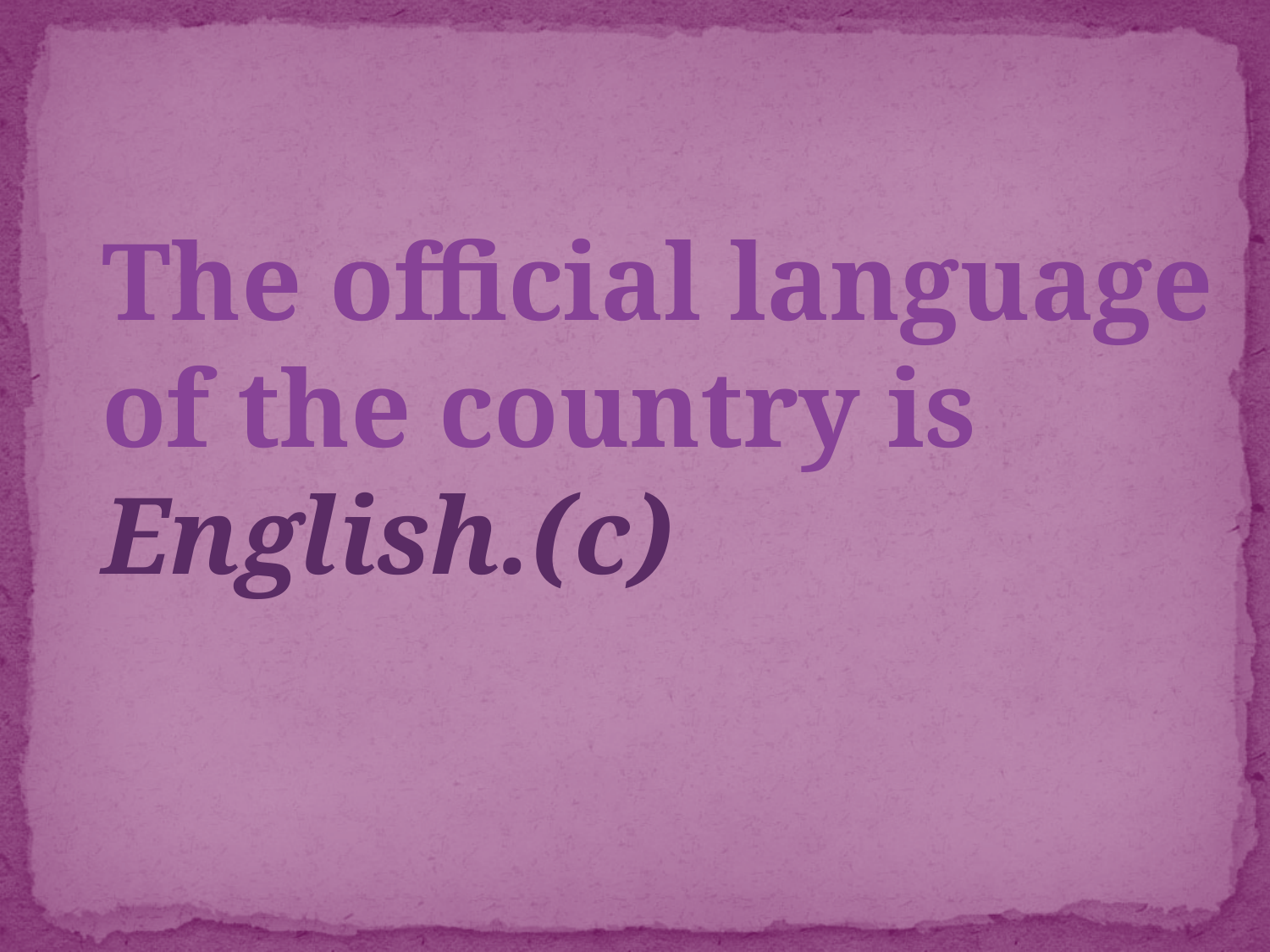

The official language
of the country is English.(c)